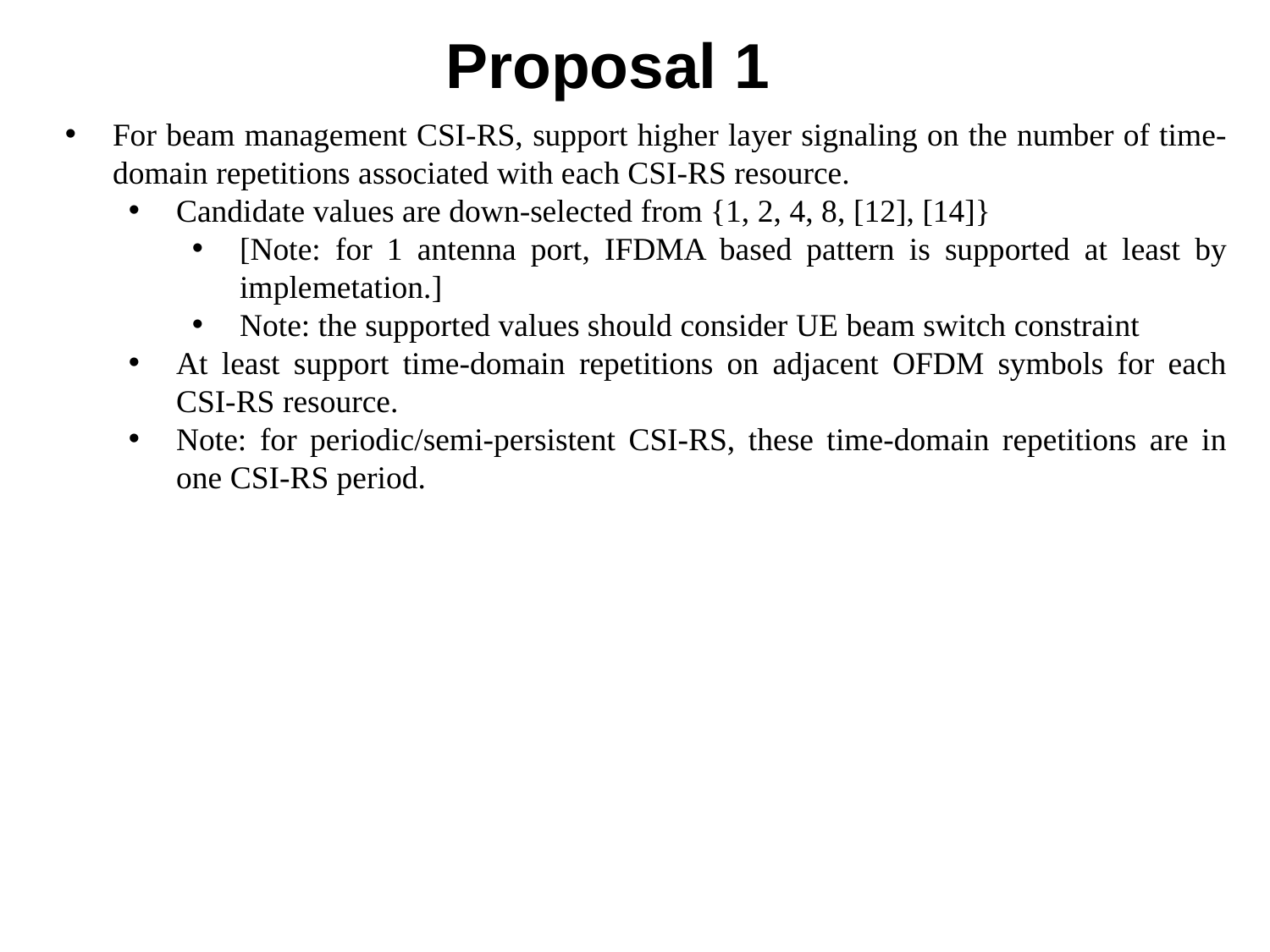

# Proposal 1
For beam management CSI-RS, support higher layer signaling on the number of time-domain repetitions associated with each CSI-RS resource.
Candidate values are down-selected from {1, 2, 4, 8, [12], [14]}
[Note: for 1 antenna port, IFDMA based pattern is supported at least by implemetation.]
Note: the supported values should consider UE beam switch constraint
At least support time-domain repetitions on adjacent OFDM symbols for each CSI-RS resource.
Note: for periodic/semi-persistent CSI-RS, these time-domain repetitions are in one CSI-RS period.